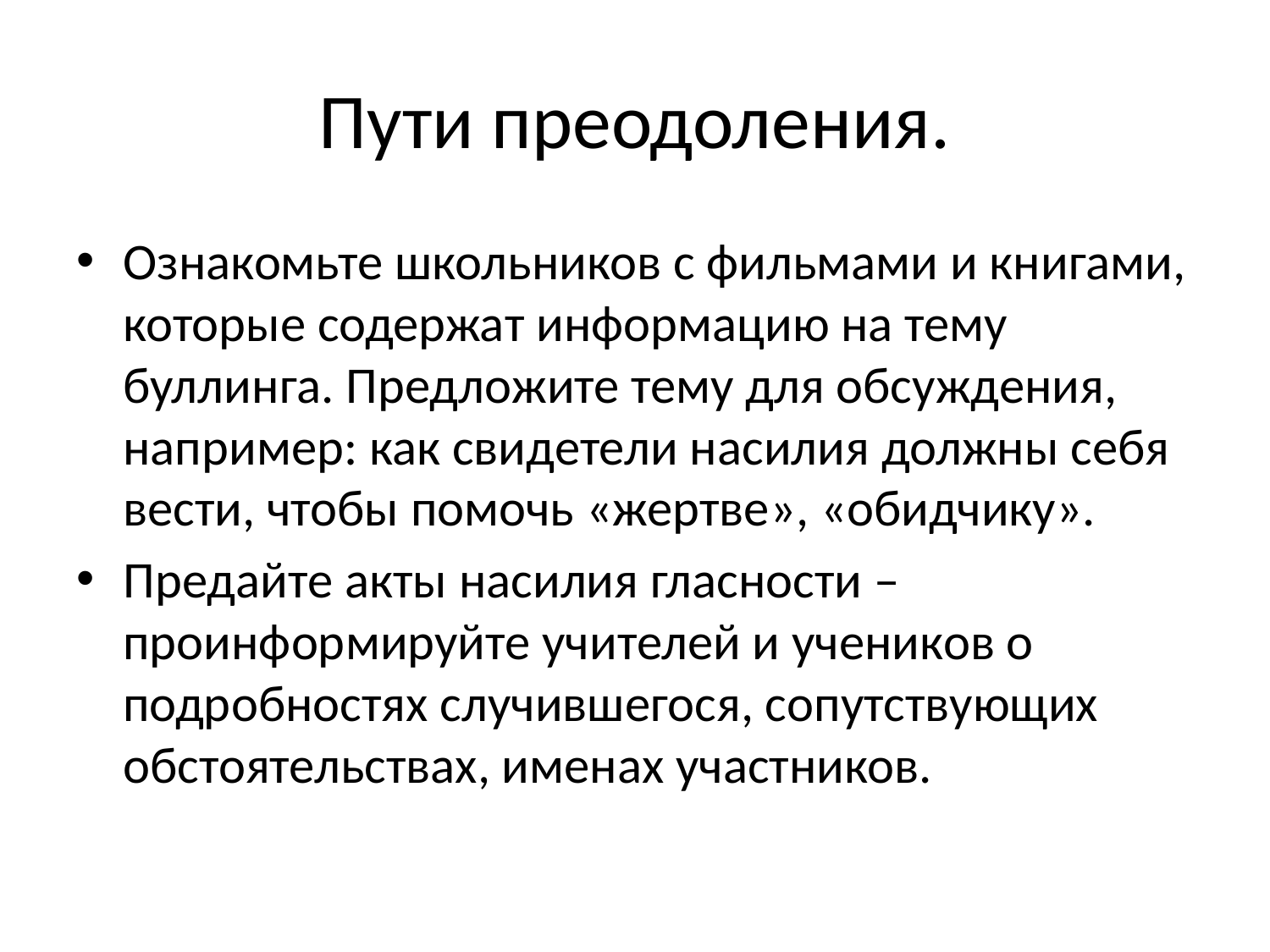

# Пути преодоления.
Ознакомьте школьников с фильмами и книгами, которые содержат информацию на тему буллинга. Предложите тему для обсуждения, например: как свидетели насилия должны себя вести, чтобы помочь «жертве», «обидчику».
Предайте акты насилия гласности – проинформируйте учителей и учеников о подробностях случившегося, сопутствующих обстоятельствах, именах участников.